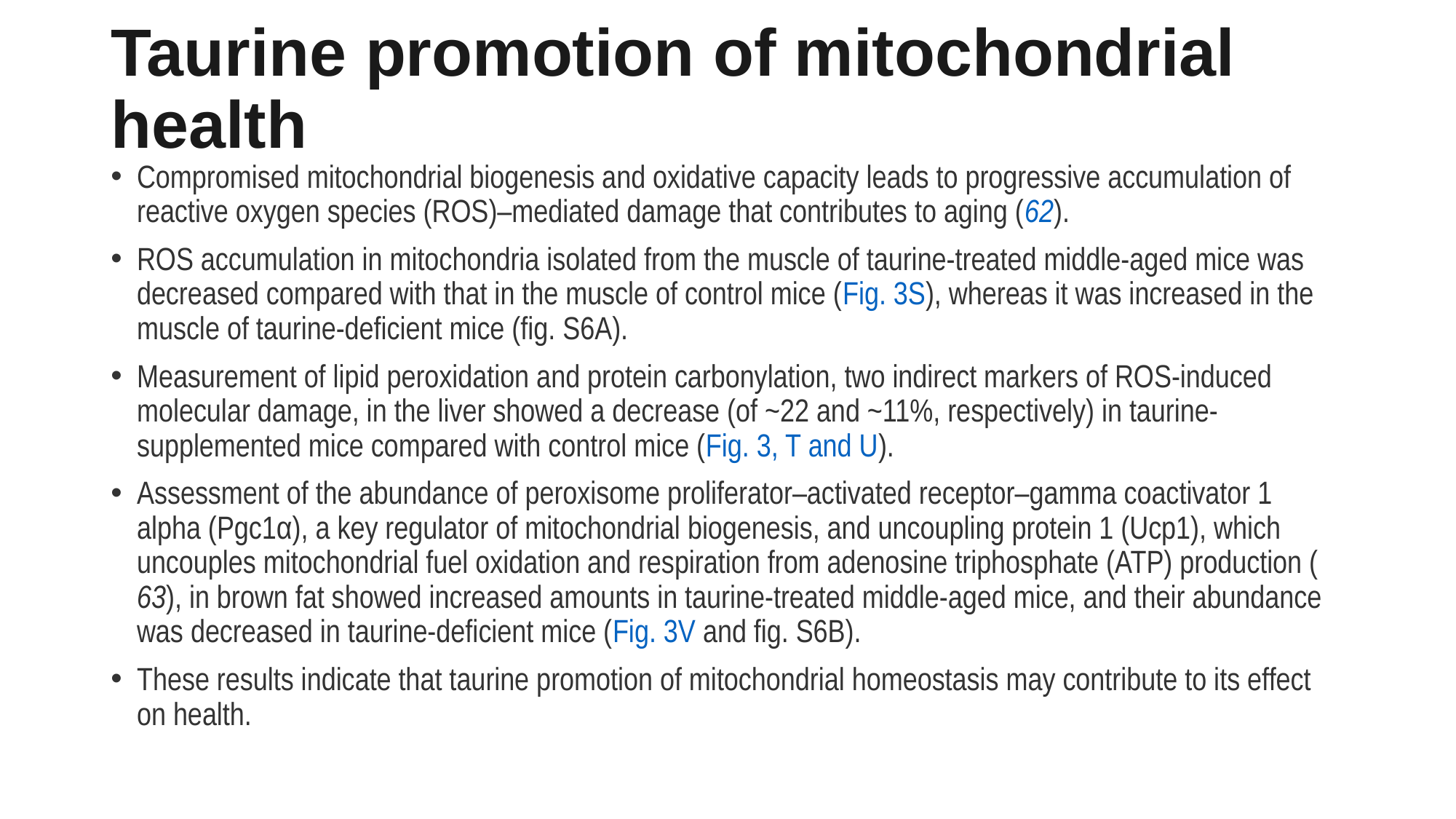

# Taurine promotion of mitochondrial health
Compromised mitochondrial biogenesis and oxidative capacity leads to progressive accumulation of reactive oxygen species (ROS)–mediated damage that contributes to aging (62).
ROS accumulation in mitochondria isolated from the muscle of taurine-treated middle-aged mice was decreased compared with that in the muscle of control mice (Fig. 3S), whereas it was increased in the muscle of taurine-deficient mice (fig. S6A).
Measurement of lipid peroxidation and protein carbonylation, two indirect markers of ROS-induced molecular damage, in the liver showed a decrease (of ~22 and ~11%, respectively) in taurine-supplemented mice compared with control mice (Fig. 3, T and U).
Assessment of the abundance of peroxisome proliferator–activated receptor–gamma coactivator 1 alpha (Pgc1α), a key regulator of mitochondrial biogenesis, and uncoupling protein 1 (Ucp1), which uncouples mitochondrial fuel oxidation and respiration from adenosine triphosphate (ATP) production (63), in brown fat showed increased amounts in taurine-treated middle-aged mice, and their abundance was decreased in taurine-deficient mice (Fig. 3V and fig. S6B).
These results indicate that taurine promotion of mitochondrial homeostasis may contribute to its effect on health.